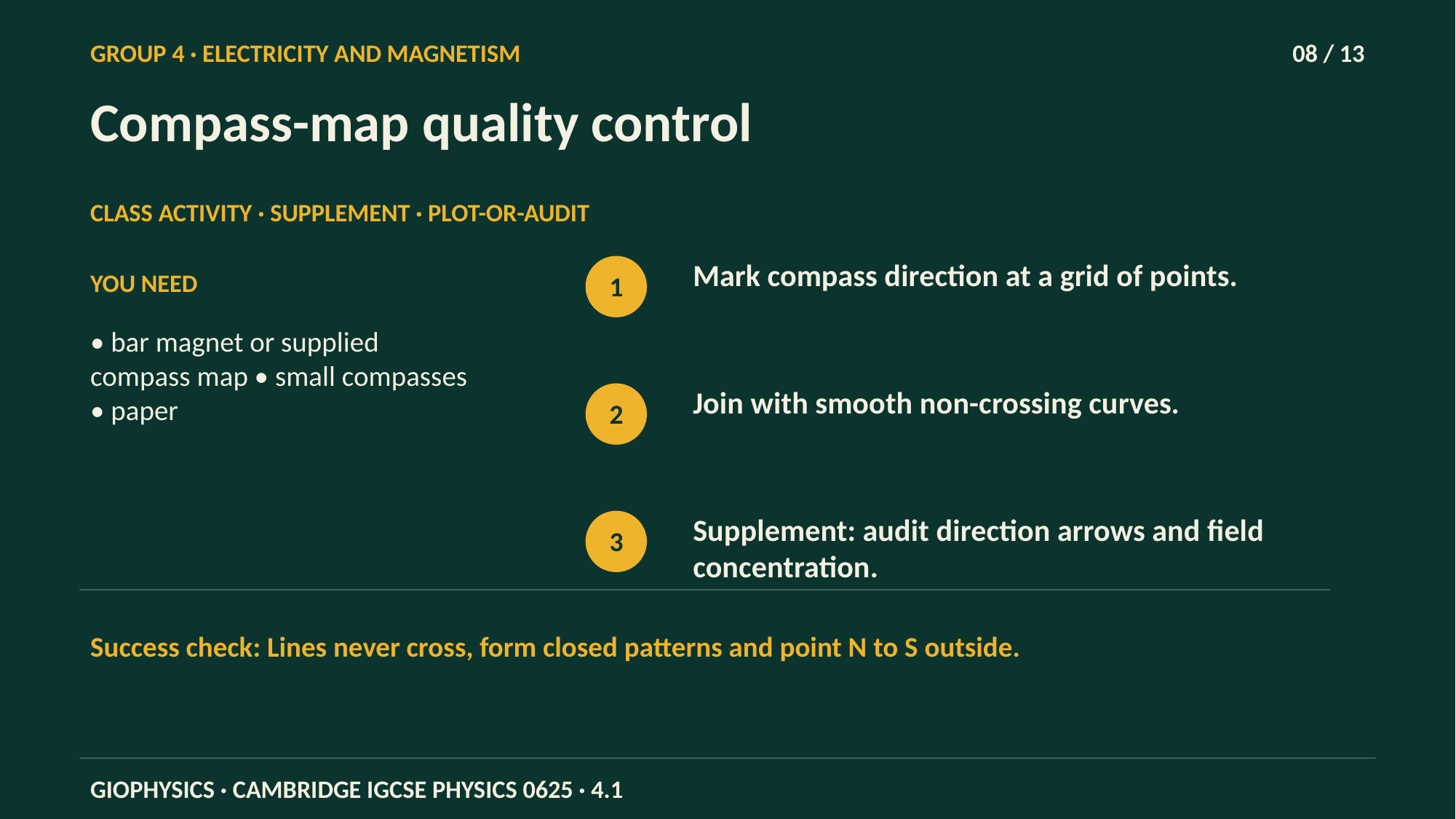

GROUP 4 · ELECTRICITY AND MAGNETISM
08 / 13
Compass-map quality control
CLASS ACTIVITY · SUPPLEMENT · PLOT-OR-AUDIT
Mark compass direction at a grid of points.

YOU NEED
1
• bar magnet or supplied compass map • small compasses • paper
Join with smooth non-crossing curves.

2
Supplement: audit direction arrows and field concentration.

3

Success check: Lines never cross, form closed patterns and point N to S outside.

GIOPHYSICS · CAMBRIDGE IGCSE PHYSICS 0625 · 4.1